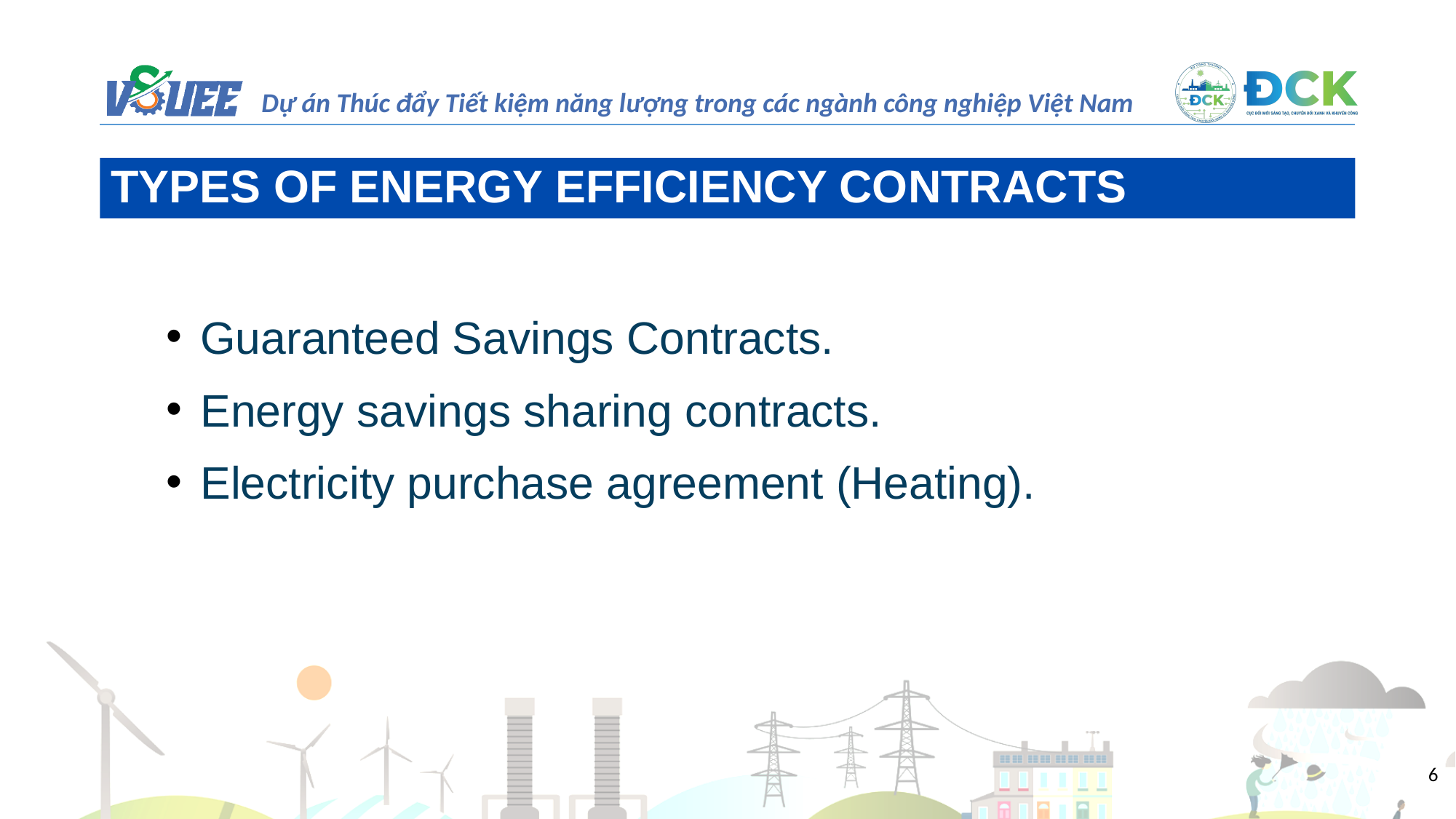

TYPES OF ENERGY EFFICIENCY CONTRACTS
Guaranteed Savings Contracts.
Energy savings sharing contracts.
Electricity purchase agreement (Heating).
6